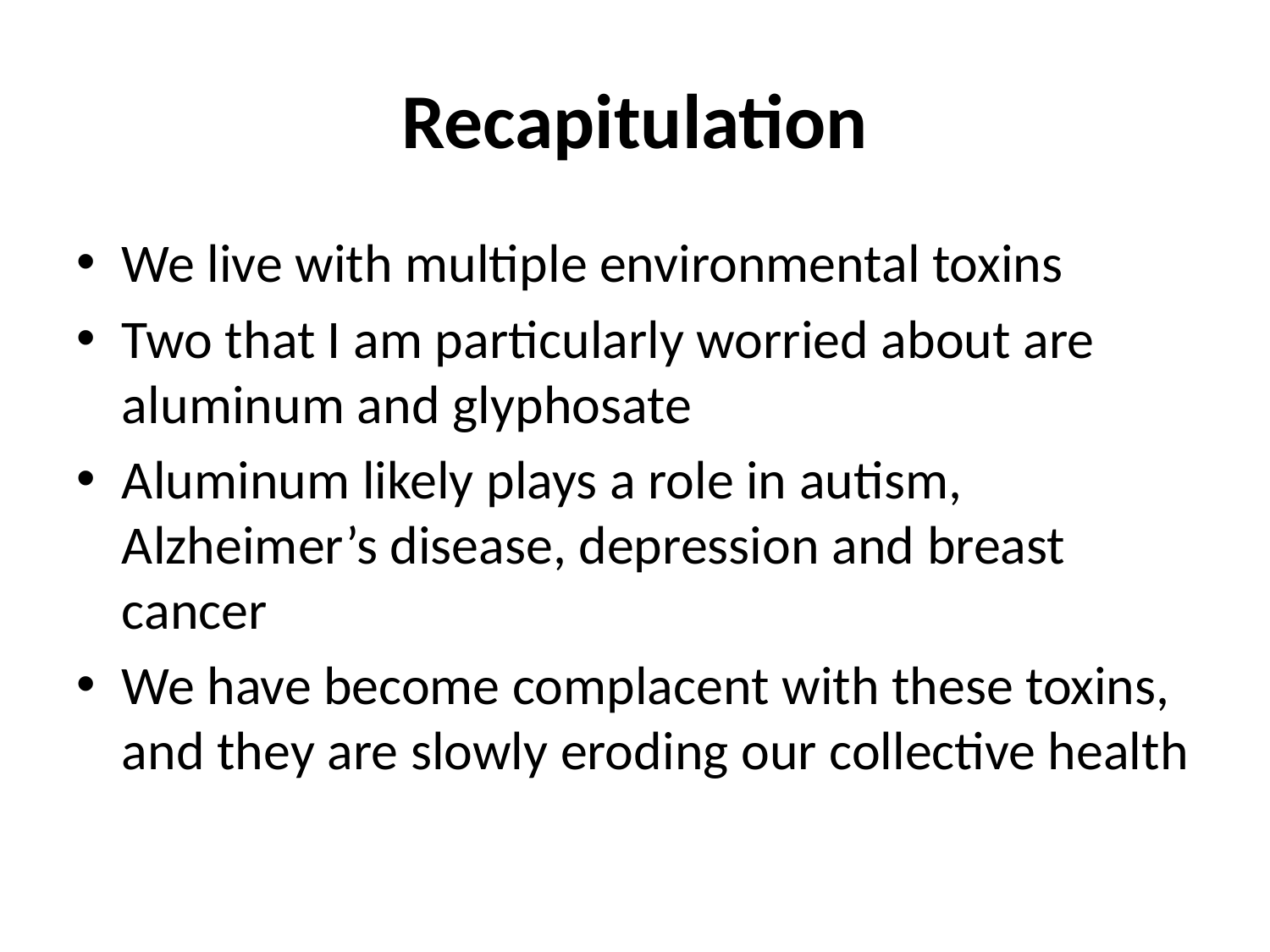

# Recapitulation
We live with multiple environmental toxins
Two that I am particularly worried about are aluminum and glyphosate
Aluminum likely plays a role in autism, Alzheimer’s disease, depression and breast cancer
We have become complacent with these toxins, and they are slowly eroding our collective health